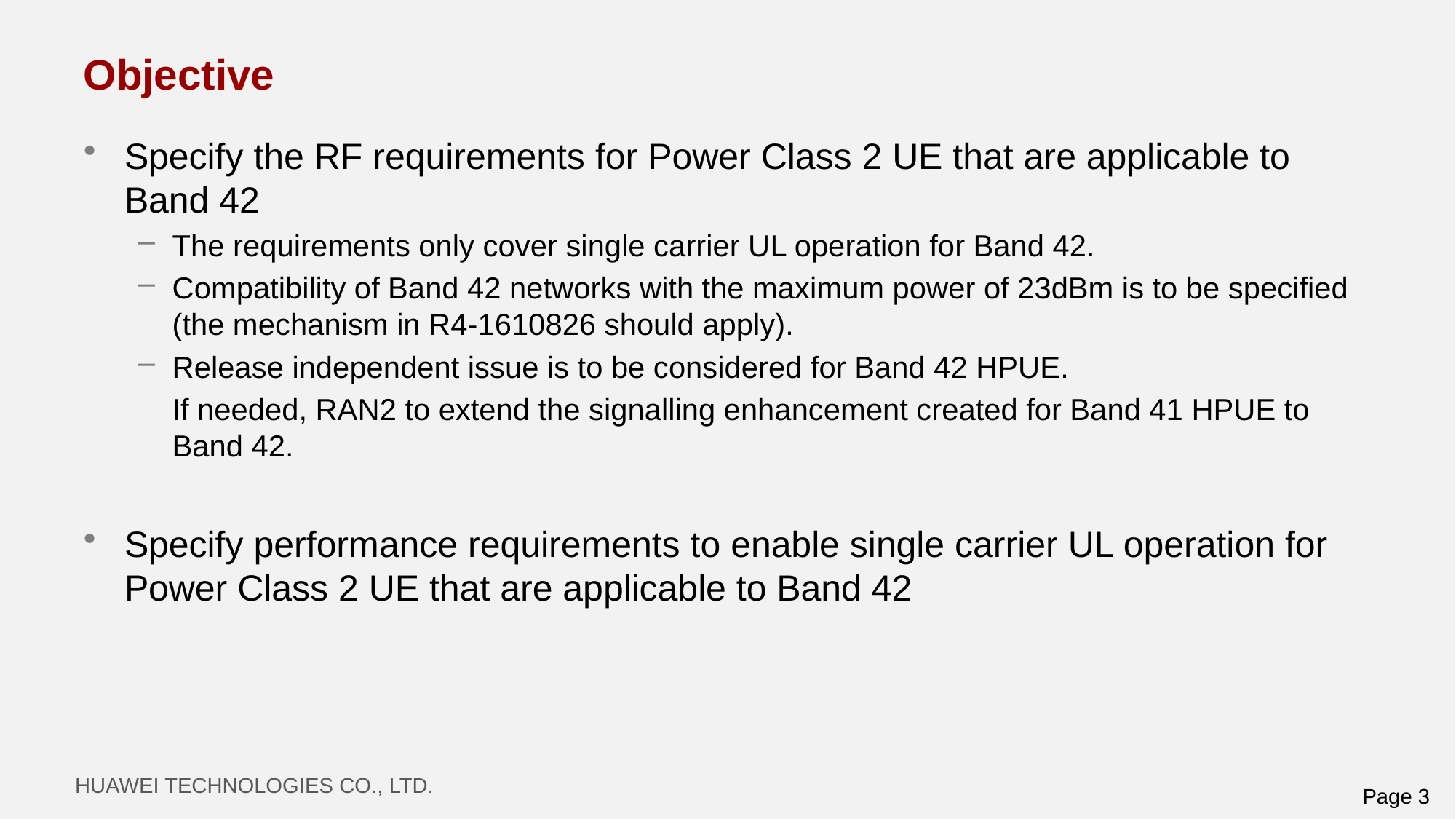

# Objective
Specify the RF requirements for Power Class 2 UE that are applicable to Band 42
The requirements only cover single carrier UL operation for Band 42.
Compatibility of Band 42 networks with the maximum power of 23dBm is to be specified (the mechanism in R4-1610826 should apply).
Release independent issue is to be considered for Band 42 HPUE.
	If needed, RAN2 to extend the signalling enhancement created for Band 41 HPUE to Band 42.

Specify performance requirements to enable single carrier UL operation for Power Class 2 UE that are applicable to Band 42